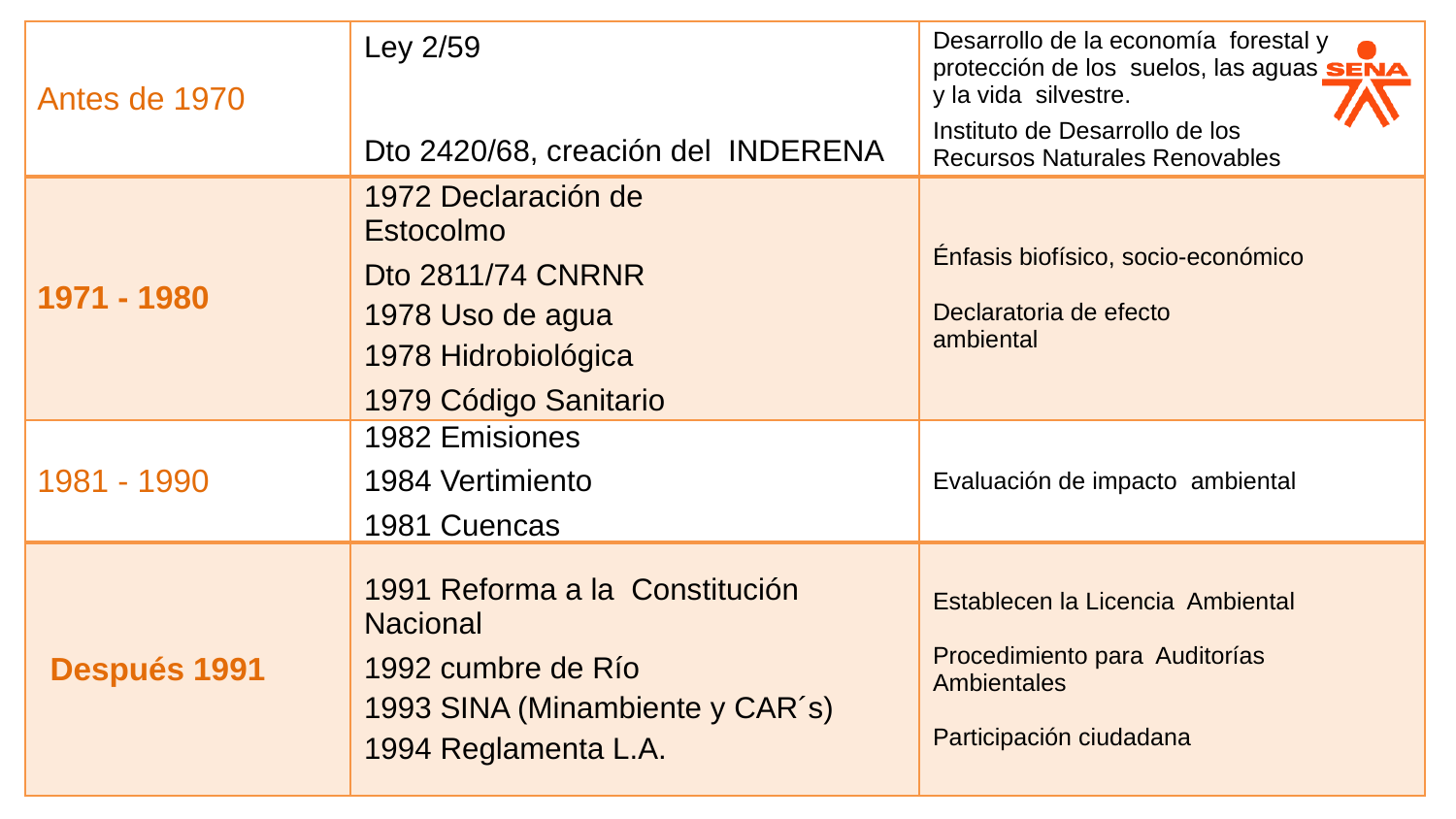

| Antes de 1970 | Ley 2/59 Dto 2420/68, creación del INDERENA | Desarrollo de la economía forestal y protección de los suelos, las aguas y la vida silvestre. Instituto de Desarrollo de los Recursos Naturales Renovables |
| --- | --- | --- |
| 1971 - 1980 | 1972 Declaración de Estocolmo Dto 2811/74 CNRNR 1978 Uso de agua 1978 Hidrobiológica 1979 Código Sanitario | Énfasis biofísico, socio-económico Declaratoria de efecto ambiental |
| 1981 - 1990 | 1982 Emisiones 1984 Vertimiento 1981 Cuencas | Evaluación de impacto ambiental |
| --- | --- | --- |
| Después 1991 | 1991 Reforma a la Constitución Nacional 1992 cumbre de Río 1993 SINA (Minambiente y CAR´s) 1994 Reglamenta L.A. | Establecen la Licencia Ambiental Procedimiento para Auditorías Ambientales Participación ciudadana |